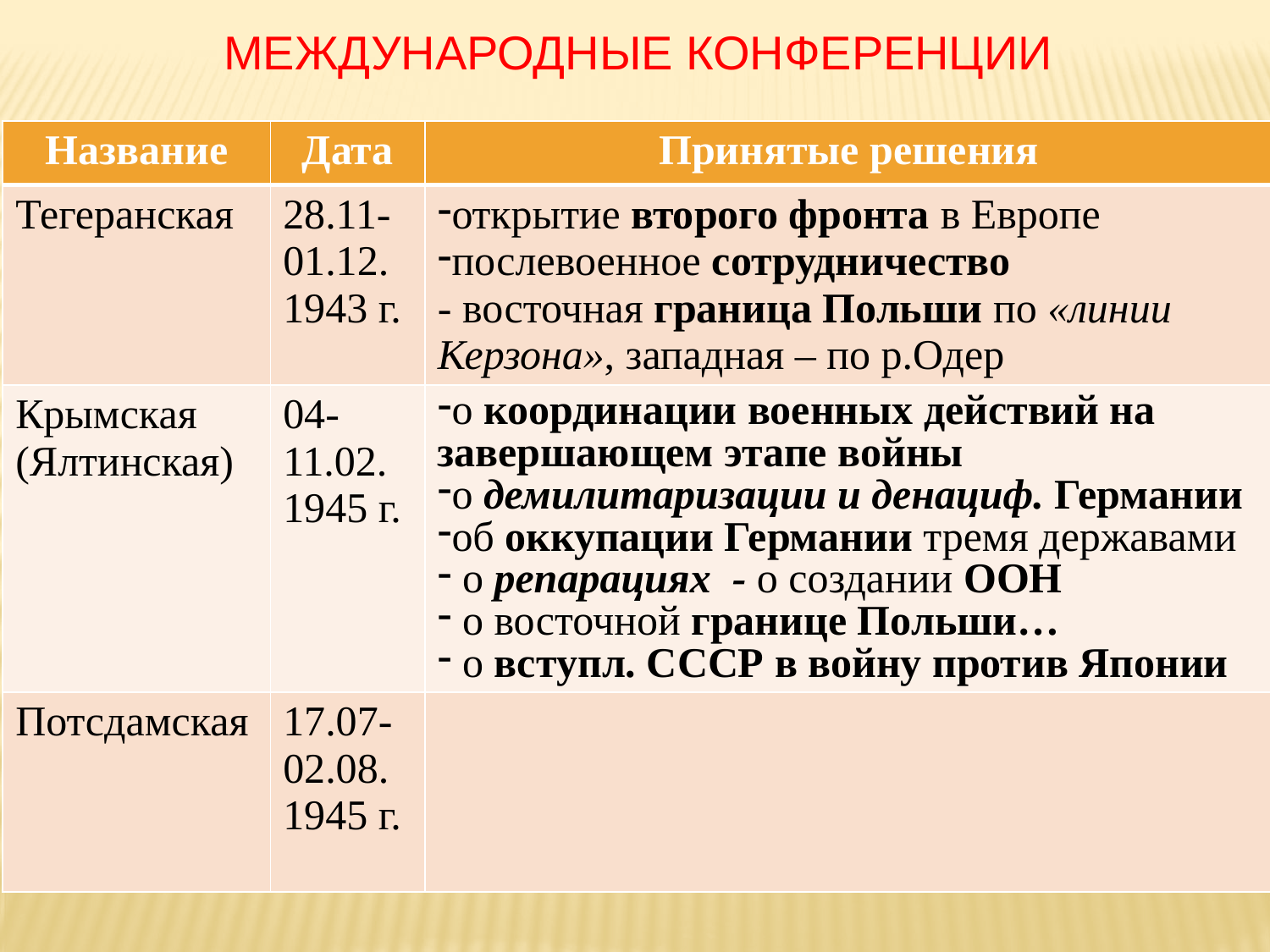

# Международные конференции
| Название | Дата | Принятые решения |
| --- | --- | --- |
| Тегеранская | 28.11-01.12. 1943 г. | открытие второго фронта в Европе послевоенное сотрудничество - восточная граница Польши по «линии Керзона», западная – по р.Одер |
| Крымская (Ялтинская) | 04-11.02. 1945 г. | о координации военных действий на завершающем этапе войны о демилитаризации и денациф. Германии об оккупации Германии тремя державами о репарациях - о создании ООН о восточной границе Польши… о вступл. СССР в войну против Японии |
| Потсдамская | 17.07-02.08. 1945 г. |  |